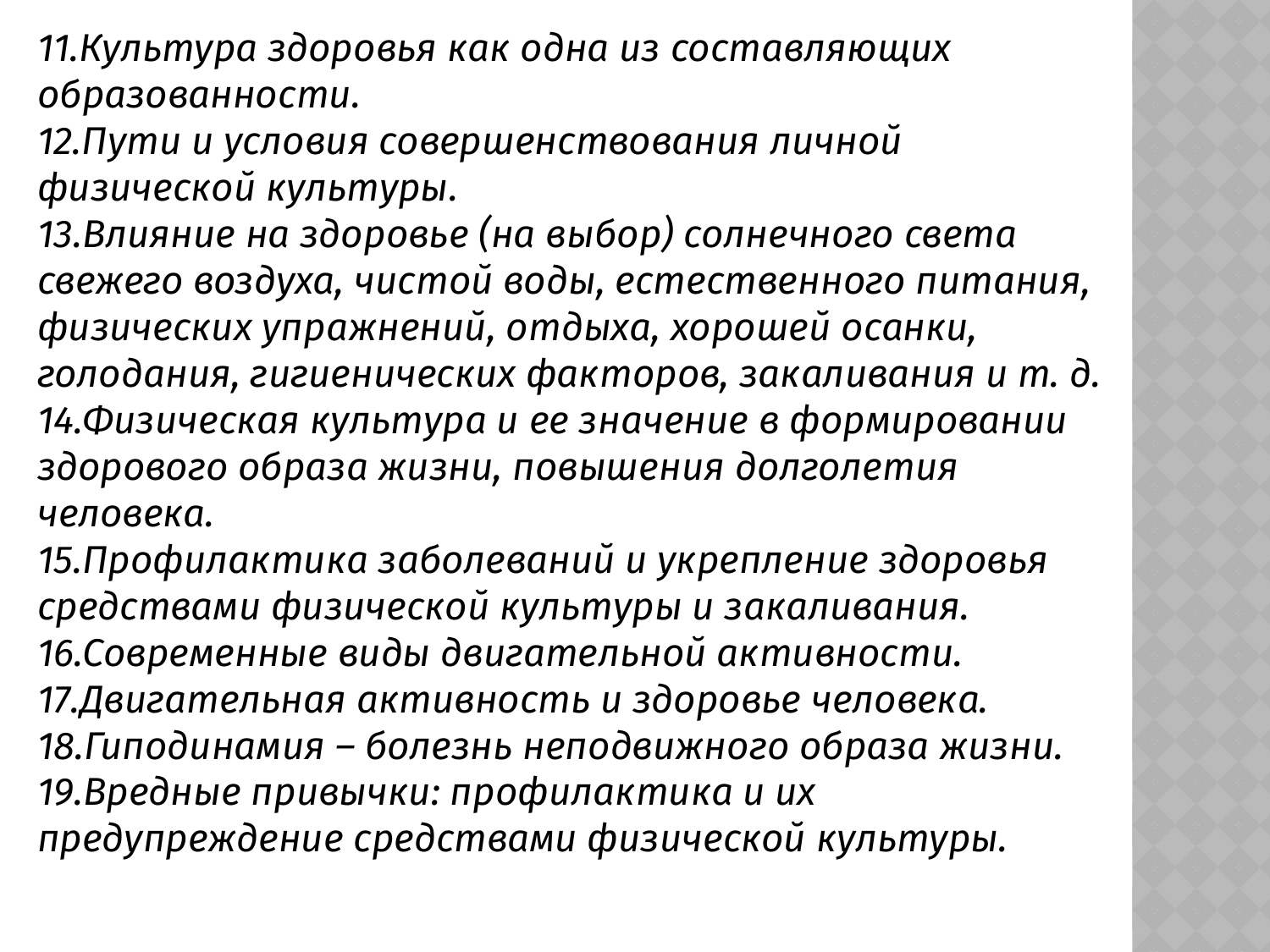

11.Культура здоровья как одна из составляющих образованности.
12.Пути и условия совершенствования личной физической культуры.
13.Влияние на здоровье (на выбор) солнечного света свежего воздуха, чистой воды, естественного питания, физических упражнений, отдыха, хорошей осанки, голодания, гигиенических факторов, закаливания и т. д.
14.Физическая культура и ее значение в формировании здорового образа жизни, повышения долголетия человека.
15.Профилактика заболеваний и укрепление здоровья средствами физической культуры и закаливания.
16.Современные виды двигательной активности.
17.Двигательная активность и здоровье человека.
18.Гиподинамия – болезнь неподвижного образа жизни.
19.Вредные привычки: профилактика и их предупреждение средствами физической культуры.